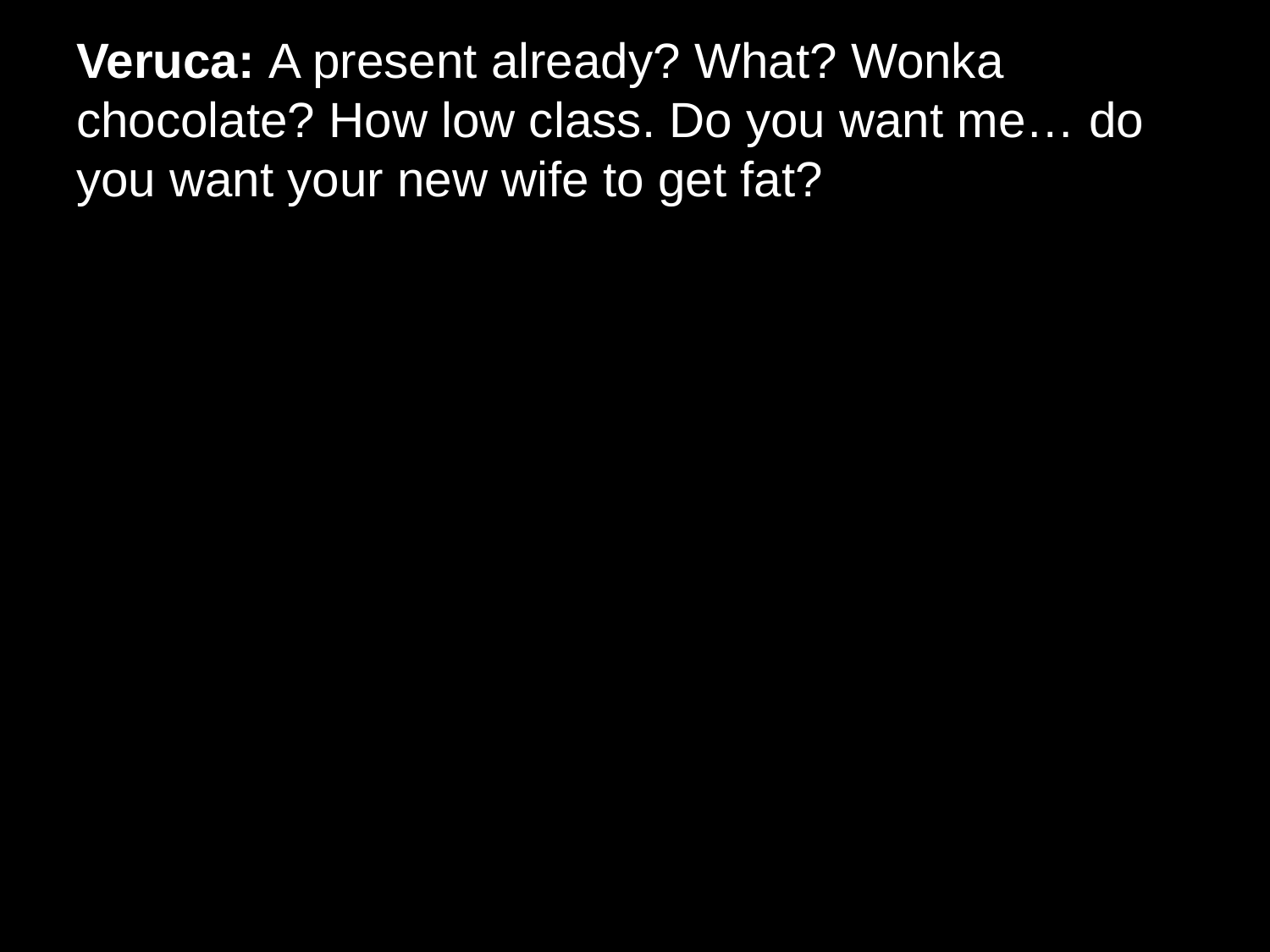

# Veruca: A present already? What? Wonka chocolate? How low class. Do you want me… do you want your new wife to get fat?